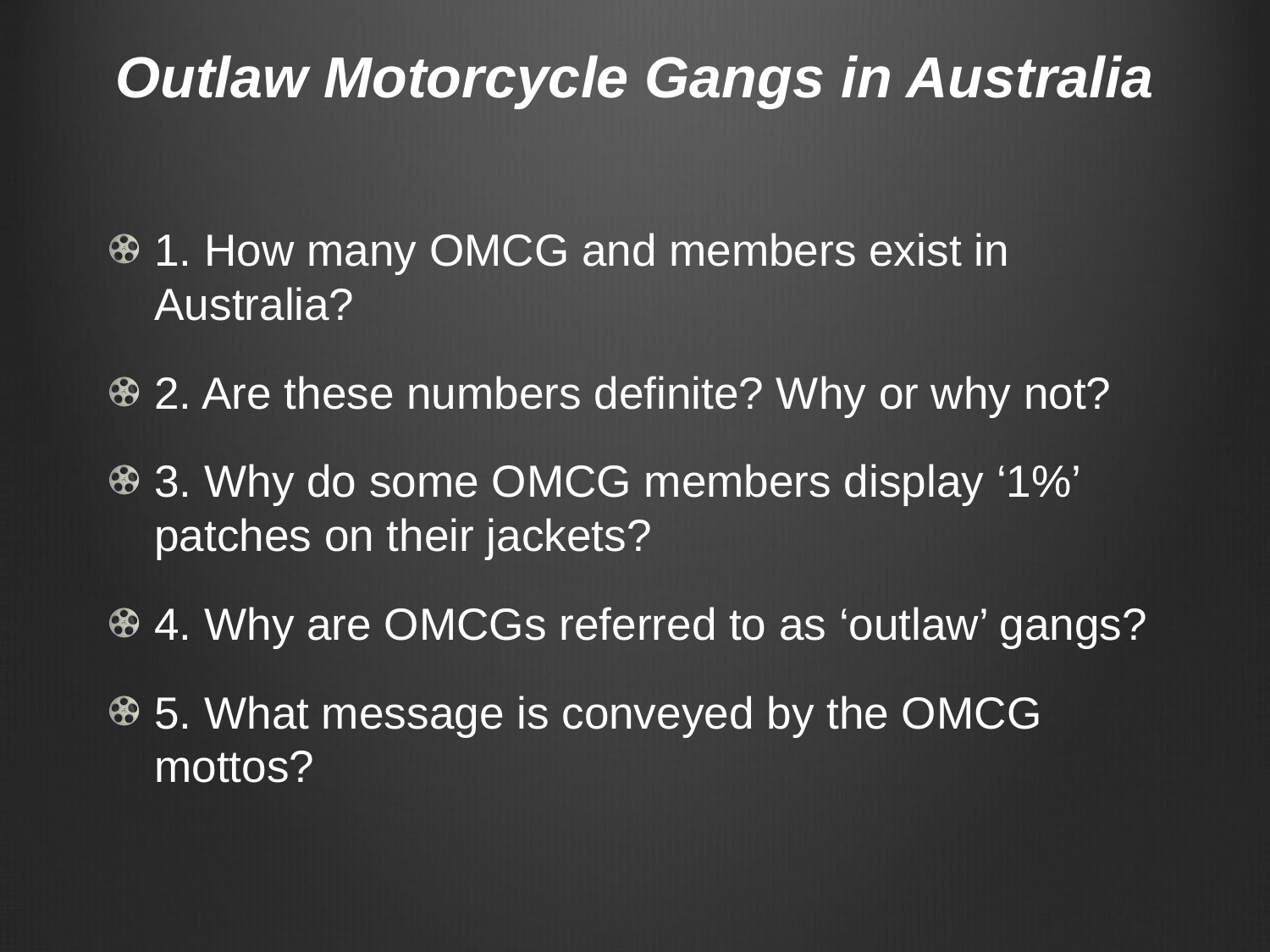

# Outlaw Motorcycle Gangs in Australia
1. How many OMCG and members exist in Australia?
2. Are these numbers definite? Why or why not?
3. Why do some OMCG members display ‘1%’ patches on their jackets?
4. Why are OMCGs referred to as ‘outlaw’ gangs?
5. What message is conveyed by the OMCG mottos?